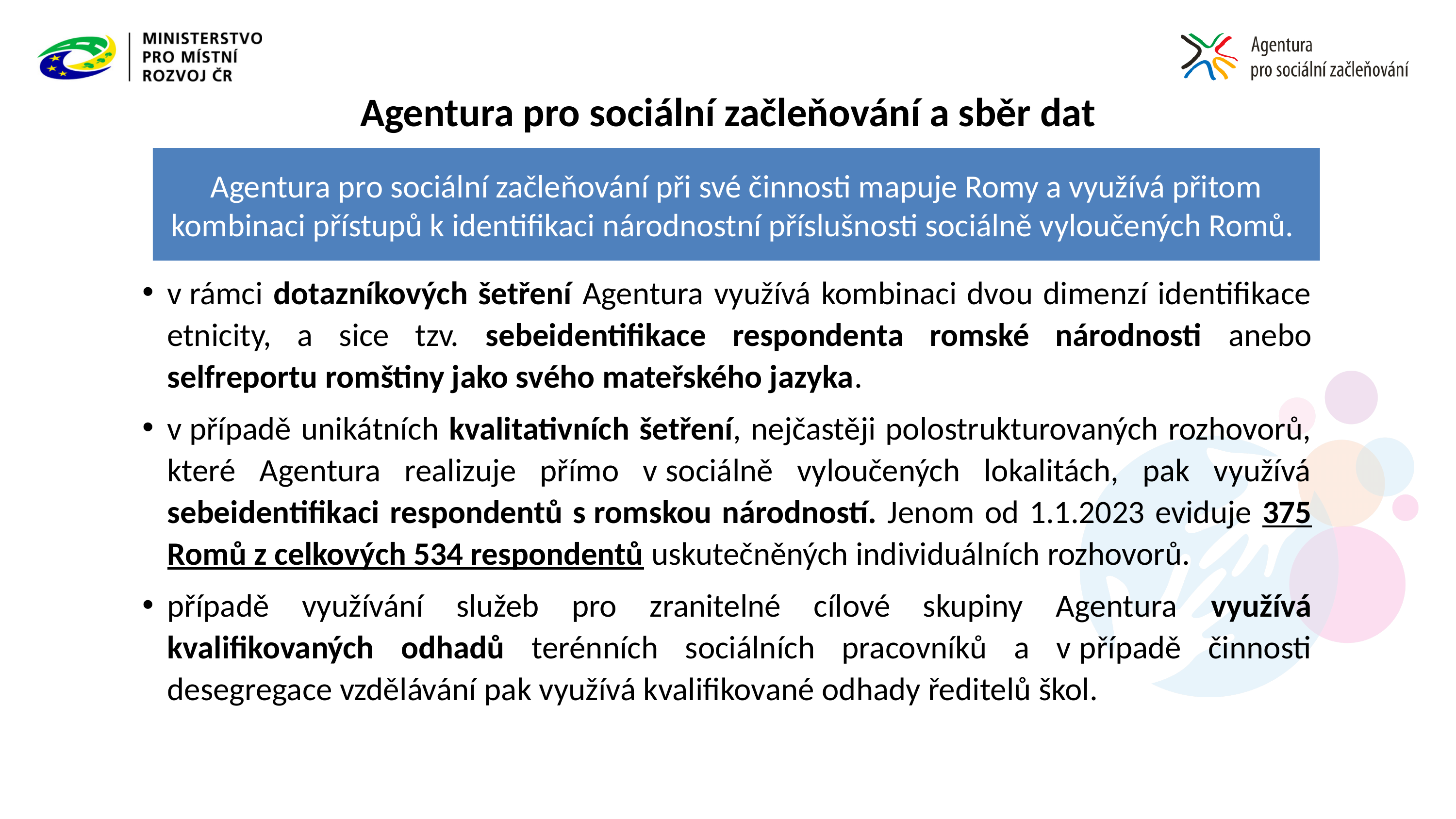

# Agentura pro sociální začleňování a sběr dat
Agentura pro sociální začleňování při své činnosti mapuje Romy a využívá přitom kombinaci přístupů k identifikaci národnostní příslušnosti sociálně vyloučených Romů.

v rámci dotazníkových šetření Agentura využívá kombinaci dvou dimenzí identifikace etnicity, a sice tzv. sebeidentifikace respondenta romské národnosti anebo selfreportu romštiny jako svého mateřského jazyka.
v případě unikátních kvalitativních šetření, nejčastěji polostrukturovaných rozhovorů, které Agentura realizuje přímo v sociálně vyloučených lokalitách, pak využívá sebeidentifikaci respondentů s romskou národností. Jenom od 1.1.2023 eviduje 375 Romů z celkových 534 respondentů uskutečněných individuálních rozhovorů.
případě využívání služeb pro zranitelné cílové skupiny Agentura využívá kvalifikovaných odhadů terénních sociálních pracovníků a v případě činnosti desegregace vzdělávání pak využívá kvalifikované odhady ředitelů škol.